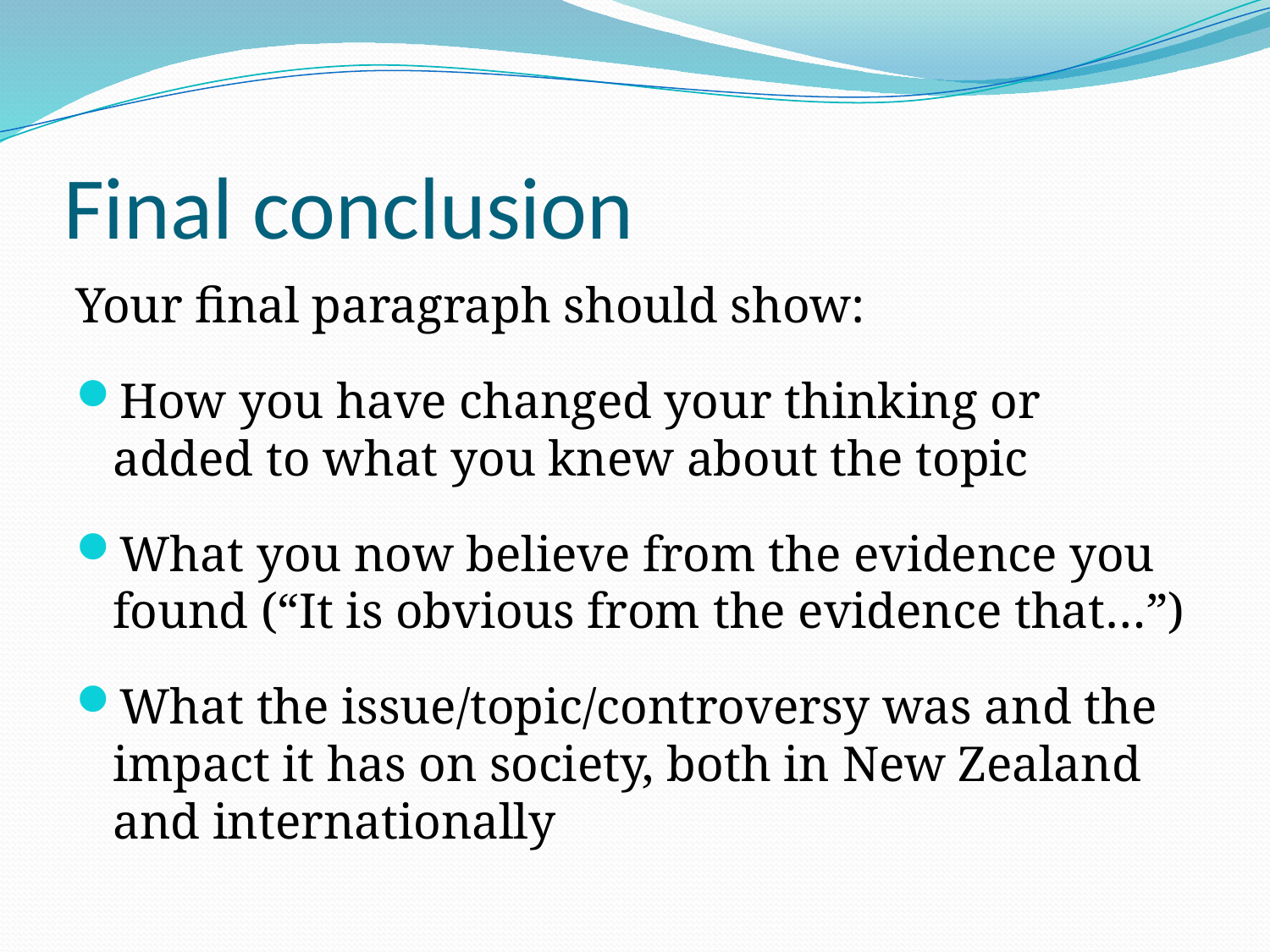

# Final conclusion
Your final paragraph should show:

How you have changed your thinking or added to what you knew about the topic

What you now believe from the evidence you found (“It is obvious from the evidence that…”)

What the issue/topic/controversy was and the impact it has on society, both in New Zealand and internationally